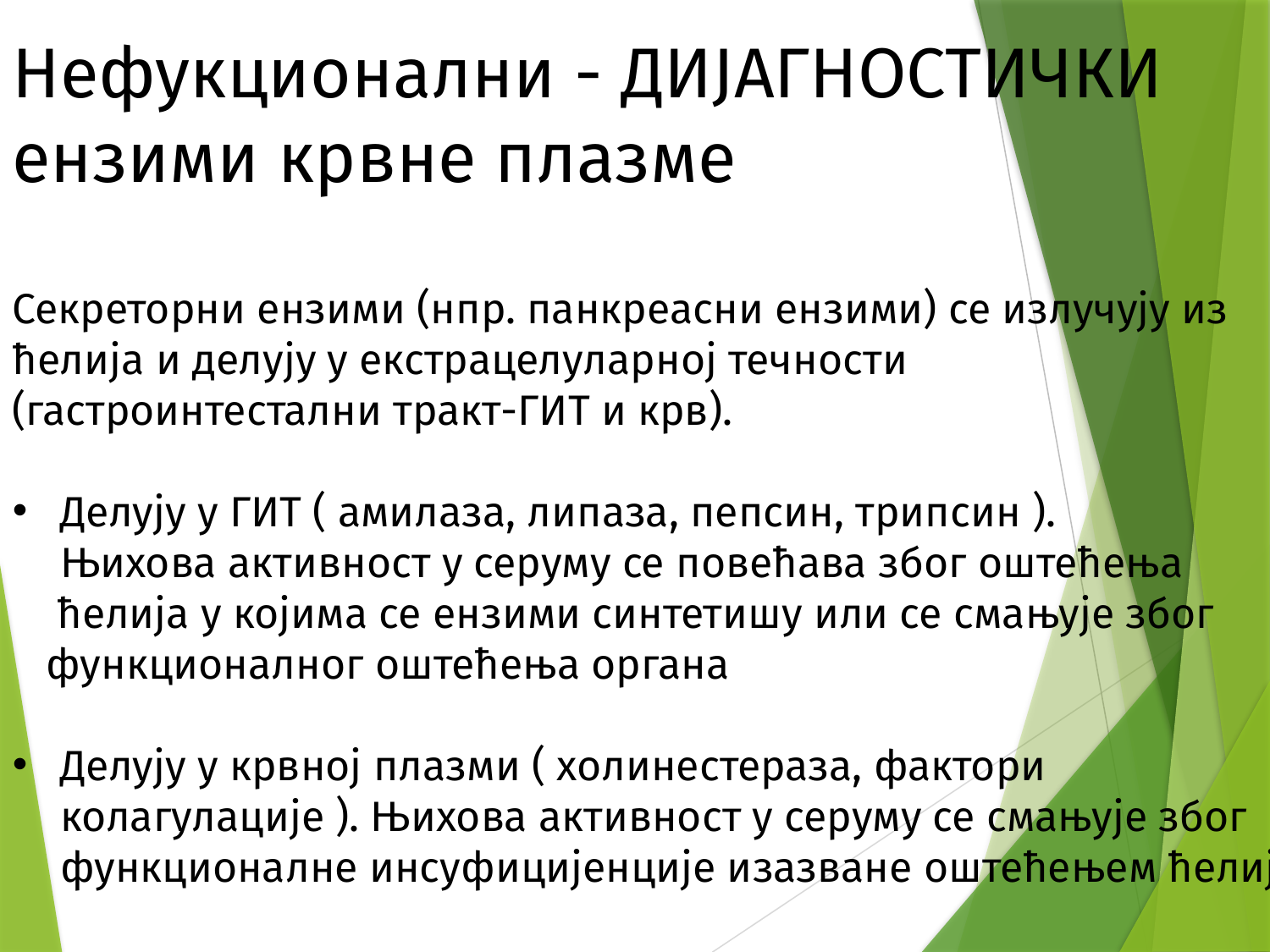

Нефукционални - ДИЈАГНОСТИЧКИ ензими крвне плазме
Секреторни ензими (нпр. панкреасни ензими) се излучују из ћелија и делују у екстрацелуларној течности
(гастроинтестални тракт-ГИТ и крв).

Делују у ГИТ ( амилаза, липаза, пепсин, трипсин ).
Њихова активност у серуму се повећава због оштећења
    ћелија у којима се ензими синтетишу или се смањује због
   функционалног оштећења органа

Делују у крвној плазми ( холинестераза, фактори колагулације ). Њихова активност у серуму се смањује због функционалне инсуфицијенције изазване оштећењем ћелија